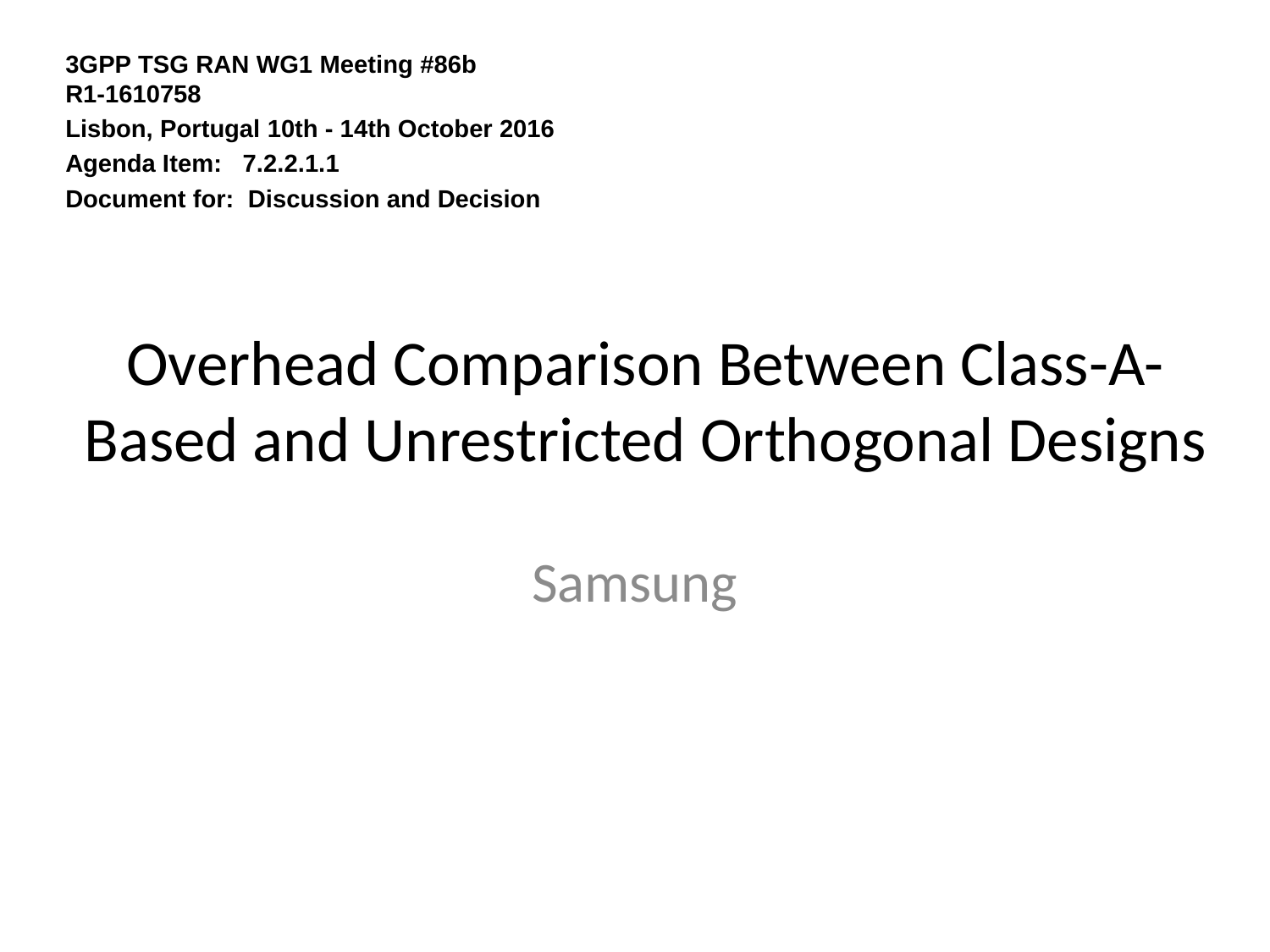

3GPP TSG RAN WG1 Meeting #86b                                 	                                                       R1-1610758
Lisbon, Portugal 10th - 14th October 2016
Agenda Item:   7.2.2.1.1
Document for:  Discussion and Decision
# Overhead Comparison Between Class-A-Based and Unrestricted Orthogonal Designs
Samsung